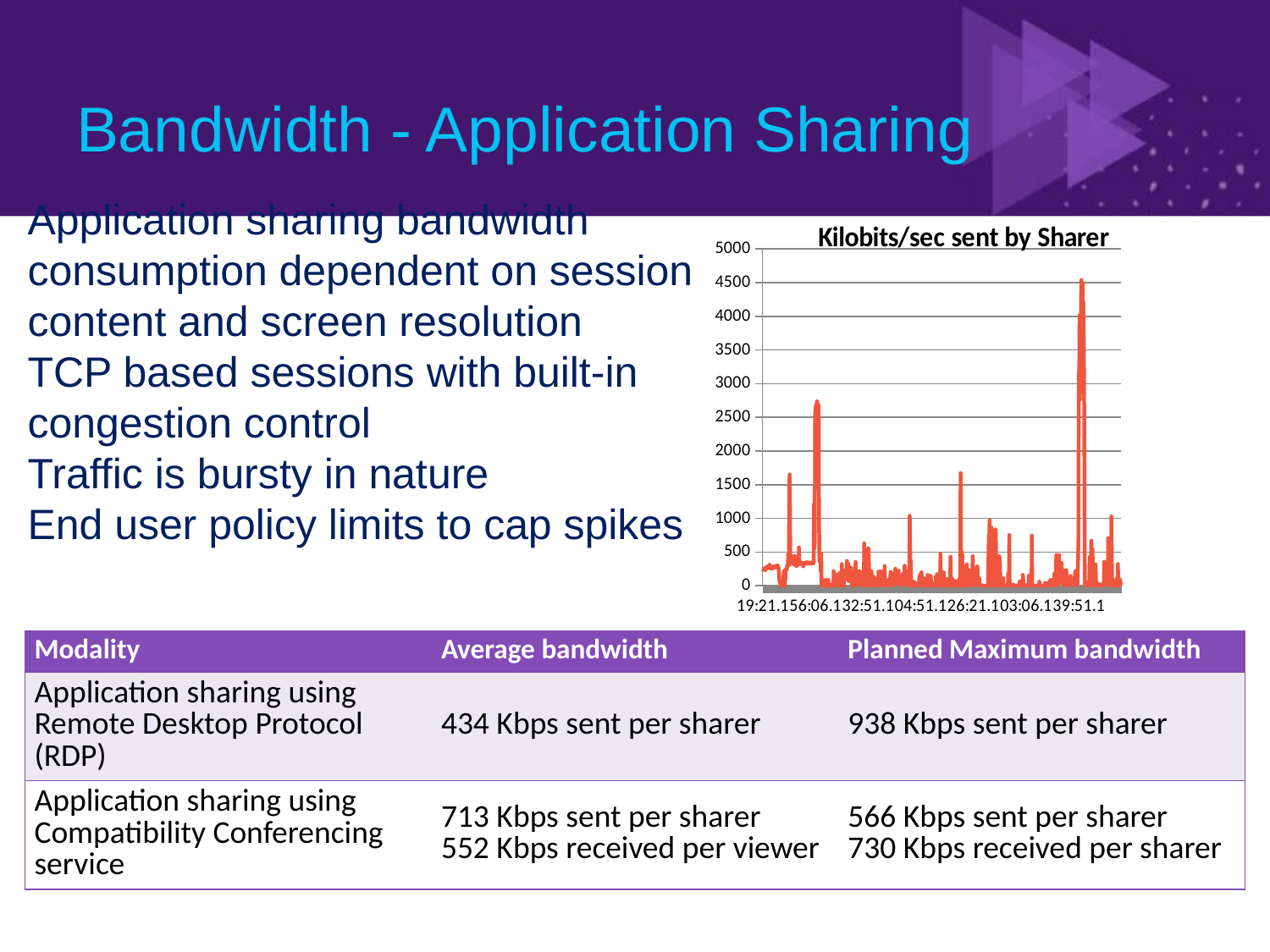

# Bandwidth - Application Sharing
Application sharing bandwidth consumption dependent on session content and screen resolution
TCP based sessions with built-in congestion control
Traffic is bursty in nature
End user policy limits to cap spikes

### Chart: Kilobits/sec sent by Sharer

| Category |  |
|---|---|
| 40297.471771979166 | 247.9257622083296 |
| 40297.471945578705 | 238.5401219934604 |
| 40297.472119201389 | 235.2801485747644 |
| 40297.472292800943 | 253.67350110005188 |
| 40297.472466423606 | 259.1844692900073 |
| 40297.472640023145 | 258.54605544318804 |
| 40297.472813645843 | 244.10669947052878 |
| 40297.472987245368 | 224.99225643082121 |
| 40297.473160867929 | 250.7983973012588 |
| 40297.473334467591 | 266.9414706541276 |
| 40297.473508090283 | 264.5471877088637 |
| 40297.473681689669 | 274.1864398004604 |
| 40297.473855312499 | 287.2391657369276 |
| 40297.474028912038 | 263.1487005696856 |
| 40297.474202534722 | 259.11119667857236 |
| 40297.474376134262 | 268.7831239930456 |
| 40297.474549757011 | 265.16464785937586 |
| 40297.474723356492 | 266.1175277682483 |
| 40297.474896979213 | 256.91560071429194 |
| 40297.475070578701 | 316.7846015763836 |
| 40297.475244201385 | 282.8846631091689 |
| 40297.475417800932 | 279.7755845390677 |
| 40297.475591423608 | 262.71799870684885 |
| 40297.475765023126 | 269.3524752530861 |
| 40297.475938645832 | 275.6971056904296 |
| 40297.476112245393 | 262.5002036699804 |
| 40297.476285868062 | 253.8041154356524 |
| 40297.476459467602 | 250.2684722133856 |
| 40297.476633090293 | 275.5470755904423 |
| 40297.476806689818 | 263.65574161493214 |
| 40297.476980312502 | 289.6211343731504 |
| 40297.477153912034 | 279.58715882834156 |
| 40297.477327534725 | 278.07571019498334 |
| 40297.477501134257 | 285.741091298708 |
| 40297.477674756941 | 274.99329479328287 |
| 40297.477848356612 | 268.3399530212247 |
| 40297.478021979201 | 284.8213028697633 |
| 40297.478195578711 | 286.5818675681156 |
| 40297.478369201388 | 299.16513910379405 |
| 40297.478542800942 | 294.47922815671535 |
| 40297.478716423611 | 294.8636147828857 |
| 40297.478890023202 | 304.1450798552432 |
| 40297.479063645835 | 284.2450449220124 |
| 40297.479237245527 | 274.1235971344543 |
| 40297.479410868058 | 266.00311847288003 |
| 40297.47958446759 | 212.32553534378005 |
| 40297.479758090281 | 99.52099598010746 |
| 40297.479931689806 | 53.4125215097522 |
| 40297.480105312497 | 46.131560185303194 |
| 40297.48027891216 | 61.445489776101994 |
| 40297.480452534721 | 0.0 |
| 40297.48062613426 | 0.0 |
| 40297.480799757002 | 0.2290846789790967 |
| 40297.480973356644 | 0.053333913177453354 |
| 40297.481146979168 | 0.015467772162396283 |
| 40297.481320578707 | 0.0 |
| 40297.481494201384 | 0.34829539982453167 |
| 40297.481667800923 | 0.027466917199862086 |
| 40297.481841423614 | 155.68821795798746 |
| 40297.482015023212 | 219.34833149923566 |
| 40297.48218864583 | 5.9876768725862455 |
| 40297.482362245391 | 0.0 |
| 40297.482535868221 | 88.483687719274 |
| 40297.482709467593 | 90.27613121371276 |
| 40297.482883090292 | 249.54470280048278 |
| 40297.483056689816 | 239.8218205244784 |
| 40297.483230312602 | 228.72578408971236 |
| 40297.483403912025 | 238.24419438538118 |
| 40297.483577534731 | 288.8587471554373 |
| 40297.483751134256 | 308.7659394396918 |
| 40297.483924756947 | 317.63854617022827 |
| 40297.484098356676 | 465.08299728449197 |
| 40297.484271979243 | 299.758981477068 |
| 40297.484445578702 | 360.8852321611193 |
| 40297.48461920151 | 1525.664084781156 |
| 40297.484792800933 | 1650.747795429813 |
| 40297.48496642361 | 1000.7833429780168 |
| 40297.485140023135 | 313.02522613994427 |
| 40297.485313645833 | 332.9017664730817 |
| 40297.485487245372 | 406.8979229696837 |
| 40297.485660868057 | 341.7221476080171 |
| 40297.485834467603 | 331.71373609285524 |
| 40297.486008090418 | 434.9265984827143 |
| 40297.486181689805 | 323.19357522914225 |
| 40297.486355312612 | 406.246491723904 |
| 40297.486528912043 | 342.6952012067473 |
| 40297.486702534705 | 325.4719996470788 |
| 40297.48687613439 | 336.76310777151537 |
| 40297.487049756943 | 306.9585314024617 |
| 40297.487223356613 | 443.05460363764126 |
| 40297.487396979202 | 343.5571478047291 |
| 40297.487570578713 | 338.33145463310717 |
| 40297.487744201375 | 328.9382603807428 |
| 40297.487917800943 | 337.0991049117736 |
| 40297.488091423613 | 291.0463634041939 |
| 40297.488265023203 | 409.13732819394903 |
| 40297.488438645843 | 328.6912459042232 |
| 40297.48861224555 | 347.81628291872204 |
| 40297.488785868052 | 302.08449072006437 |
| 40297.488959467613 | 327.1044090084257 |
| 40297.489133090283 | 314.72004828459905 |
| 40297.489306689815 | 568.394607166164 |
| 40297.489480312484 | 332.5466441167542 |
| 40297.489653912038 | 341.2457350365192 |
| 40297.489827534722 | 316.8385764537222 |
| 40297.490001134254 | 360.7815962646566 |
| 40297.490174756946 | 330.7968127056232 |
| 40297.490348356492 | 317.0476245985573 |
| 40297.490521979169 | 338.23289827816194 |
| 40297.490695578701 | 335.61261390140464 |
| 40297.490869201385 | 336.0496432249893 |
| 40297.491042800924 | 337.91685917684515 |
| 40297.491216423608 | 340.6911092492715 |
| 40297.491390023126 | 286.1840058208489 |
| 40297.491563645824 | 294.56884952347957 |
| 40297.491737245371 | 309.3766729069116 |
| 40297.491910868055 | 328.67684483300445 |
| 40297.492084467594 | 341.302305472772 |
| 40297.492258090293 | 336.28084095786375 |
| 40297.492431689774 | 326.4313165531947 |
| 40297.492605312502 | 347.41932443601695 |
| 40297.492778912034 | 336.4503891243091 |
| 40297.492952534725 | 342.7100414276716 |
| 40297.493126134184 | 351.2772655307178 |
| 40297.493299756941 | 326.2986355991836 |
| 40297.493473356481 | 337.3401645841967 |
| 40297.493646979165 | 343.7804070806268 |
| 40297.493820578704 | 343.0356924027939 |
| 40297.493994201264 | 326.4272895871443 |
| 40297.494167800927 | 346.776573026095 |
| 40297.494341423604 | 336.886836738782 |
| 40297.494515023202 | 331.2190365604332 |
| 40297.494688645835 | 329.68766218561103 |
| 40297.494862245381 | 342.8404081380625 |
| 40297.495035868058 | 346.8812741941328 |
| 40297.49520946759 | 324.99106454776694 |
| 40297.495383090274 | 339.2398607132624 |
| 40297.495556689806 | 325.751861997179 |
| 40297.495730312476 | 332.326534846055 |
| 40297.495903911898 | 328.5053173746697 |
| 40297.496077534721 | 348.8205829583717 |
| 40297.49625113426 | 335.1303994551997 |
| 40297.496424756944 | 333.79946718573166 |
| 40297.496598356644 | 1219.716424120348 |
| 40297.496771979168 | 553.0552838402115 |
| 40297.496945578707 | 635.0212276127417 |
| 40297.497119201384 | 2543.979439576812 |
| 40297.497292800923 | 2602.969948308064 |
| 40297.497466423585 | 2669.341139815612 |
| 40297.497640023124 | 2680.7872231154643 |
| 40297.49781364583 | 2578.6649254367912 |
| 40297.49798724537 | 2741.6004547091297 |
| 40297.498160868054 | 2728.909148898312 |
| 40297.498334467593 | 2692.239310039812 |
| 40297.498508090292 | 2526.377375166604 |
| 40297.4986816897 | 2592.6629823400917 |
| 40297.498855312602 | 2677.182047346088 |
| 40297.499028912025 | 1011.364880115696 |
| 40297.499202534724 | 361.795585355185 |
| 40297.499376134256 | 364.6499167569842 |
| 40297.499549756947 | 368.0819274094767 |
| 40297.499723356479 | 360.7451743994712 |
| 40297.499896979163 | 212.21216925072278 |
| 40297.500070578702 | 481.7472893496128 |
| 40297.500244201387 | 0.0 |
| 40297.500417800933 | 0.0 |
| 40297.50059142361 | 0.0 |
| 40297.500765023135 | 0.0 |
| 40297.500938645833 | 0.0 |
| 40297.501112245372 | 0.0 |
| 40297.501285868057 | 0.0 |
| 40297.501459467596 | 0.0 |
| 40297.50163309028 | 81.91955627302998 |
| 40297.501806689805 | 23.536975125079966 |
| 40297.501980312474 | 1.2731660431495524 |
| 40297.502153912035 | 57.13348777377706 |
| 40297.502327534705 | 89.07235910429887 |
| 40297.502501134259 | 6.822974060356527 |
| 40297.502674756943 | 0.2274858264160858 |
| 40297.502848356613 | 4.88428797560316 |
| 40297.503021979166 | 1.5062572997593762 |
| 40297.503195578705 | 0.020266822178624067 |
| 40297.503369201375 | 0.5416410594926127 |
| 40297.503542800929 | 88.23308404837633 |
| 40297.503716423606 | 0.4754110629958447 |
| 40297.503890023145 | 1.8739782765039439 |
| 40297.504063645836 | 6.430184836520088 |
| 40297.50423724555 | 30.8792075145896 |
| 40297.504410868052 | 4.9449185242207605 |
| 40297.504584467591 | 0.0 |
| 40297.504758090283 | 0.0 |
| 40297.504931689815 | 0.4069370451164 |
| 40297.505105312484 | 0.6821860633629756 |
| 40297.505278912038 | 0.0 |
| 40297.505452534584 | 0.1893473034392662 |
| 40297.505626134254 | 0.483471551520592 |
| 40297.505799756946 | 0.0 |
| 40297.505973356492 | 0.0 |
| 40297.506146979169 | 218.16639780523477 |
| 40297.506320578701 | 0.002488908404040267 |
| 40297.506494201385 | 14.530873212012068 |
| 40297.506667800932 | 0.05351173275330853 |
| 40297.506841423608 | 22.925941284375718 |
| 40297.507015023148 | 0.3342253999457723 |
| 40297.507188645824 | 0.0 |
| 40297.507362245371 | 0.0 |
| 40297.507535868062 | 0.366960838391361 |
| 40297.507709467594 | 18.880923680368934 |
| 40297.507883090278 | 166.3886178172072 |
| 40297.508056689818 | 0.07840089946169253 |
| 40297.508230312611 | 0.0 |
| 40297.508403912034 | 0.24302439591498906 |
| 40297.508577534732 | 155.92306282632168 |
| 40297.508751134257 | 0.0 |
| 40297.508924756941 | 128.46593490128907 |
| 40297.509098356612 | 189.41770744550666 |
| 40297.509271979201 | 0.0 |
| 40297.509445578704 | 123.17439059202175 |
| 40297.509619201388 | 86.03911747990563 |
| 40297.509792800927 | 168.70859921934635 |
| 40297.509966423604 | 163.5992792772806 |
| 40297.510140023151 | 321.68301812565403 |
| 40297.510313645842 | 5.501493265898541 |
| 40297.510487245381 | 37.78321533609331 |
| 40297.510660868058 | 183.8590851328567 |
| 40297.510834467612 | 199.4358454925916 |
| 40297.511008090281 | 0.958999203698858 |
| 40297.511181689617 | 129.1919439181444 |
| 40297.511355312497 | 81.6842034274156 |
| 40297.511528912037 | 160.5542515402036 |
| 40297.511702534575 | 127.86498334061392 |
| 40297.51187613426 | 177.8987337863616 |
| 40297.512049757002 | 229.8308517564736 |
| 40297.512223356644 | 240.321618079095 |
| 40297.512396979211 | 126.62732731940436 |
| 40297.512570578743 | 368.2411046377638 |
| 40297.512744201384 | 197.4023625654432 |
| 40297.512917801003 | 97.95927298827323 |
| 40297.513091423614 | 335.7528053937686 |
| 40297.513265023146 | 69.91298481767008 |
| 40297.51343864583 | 288.1845710828976 |
| 40297.513612245391 | 181.900787369904 |
| 40297.513785868054 | 284.3798849811153 |
| 40297.513959467593 | 96.96777614222655 |
| 40297.514133090292 | 210.2193099859184 |
| 40297.514306689816 | 203.7402970544512 |
| 40297.5144803125 | 168.8698919107184 |
| 40297.51465391204 | 267.18140523317265 |
| 40297.514827534731 | 52.387888710941404 |
| 40297.515001134256 | 0.230721827317104 |
| 40297.515174756947 | 4.862676781946576 |
| 40297.515348356603 | 0.23744168153958767 |
| 40297.515521979163 | 108.83280172510624 |
| 40297.515695578702 | 19.534455504475837 |
| 40297.515869201387 | 3.0610162937061918 |
| 40297.516042800933 | 76.73489080447088 |
| 40297.51621642377 | 47.08798989706029 |
| 40297.516390023149 | 138.229487672635 |
| 40297.516563645833 | 156.44514741611837 |
| 40297.516737245496 | 352.51543526695843 |
| 40297.516910868093 | 113.07301846312392 |
| 40297.517084467596 | 14.775693108713071 |
| 40297.517258090418 | 24.483366184133352 |
| 40297.517431689805 | 53.079264452900944 |
| 40297.517605312503 | 218.6179168028928 |
| 40297.517778912035 | 128.66302772245172 |
| 40297.517952534705 | 153.45422480572734 |
| 40297.518126134259 | 90.03006984608704 |
| 40297.518299757096 | 156.74676297564992 |
| 40297.518473356613 | 218.6671273674249 |
| 40297.518646979202 | 156.23976916817733 |
| 40297.518820578713 | 14.734434316160852 |
| 40297.518994201389 | 138.77740981864847 |
| 40297.519167800929 | 0.6299810037696839 |
| 40297.519341423606 | 76.35819442652839 |
| 40297.519515023203 | 32.10884822227936 |
| 40297.519688645836 | 181.26224769438718 |
| 40297.519862245368 | 175.88142307383723 |
| 40297.520035868052 | 204.22061943173762 |
| 40297.520209467591 | 12.838415098583551 |
| 40297.520383090276 | 47.23610793854915 |
| 40297.520556689815 | 182.23282012936735 |
| 40297.520730312484 | 40.57832557510016 |
| 40297.520903912024 | 629.7166328759055 |
| 40297.521077534584 | 87.46819779825712 |
| 40297.521251134254 | 3.658675482476352 |
| 40297.521424756924 | 296.742320385002 |
| 40297.521598356492 | 165.14479635797002 |
| 40297.521771979154 | 228.01364957989222 |
| 40297.521945578585 | 134.9070205424787 |
| 40297.522119201385 | 2.634034397137105 |
| 40297.522292800932 | 24.30048390530589 |
| 40297.522466423594 | 24.69029764279216 |
| 40297.522640023126 | 107.76668215665875 |
| 40297.522813645832 | 145.17988396779234 |
| 40297.522987245371 | 555.8645258349466 |
| 40297.523160867844 | 393.0340515241008 |
| 40297.523334467594 | 78.53019516609295 |
| 40297.523508090278 | 2.9093609197442563 |
| 40297.523681689592 | 0.7469942940722287 |
| 40297.523855312502 | 134.78079221674378 |
| 40297.524028912034 | 166.99588978024119 |
| 40297.524202534725 | 72.81294689042873 |
| 40297.524376134257 | 217.43996302375118 |
| 40297.524549756941 | 126.94921783944758 |
| 40297.524723356481 | 75.26328752819632 |
| 40297.524896979201 | 45.87992107809713 |
| 40297.525070578704 | 4.786289473525407 |
| 40297.525244201264 | 144.08529799570866 |
| 40297.525417800927 | 133.72427554678958 |
| 40297.525591423604 | 19.33842612905083 |
| 40297.525765022998 | 101.20506020011562 |
| 40297.525938645835 | 102.76912331511647 |
| 40297.526112245381 | 114.347896844449 |
| 40297.526285868058 | 0.6260479768781233 |
| 40297.52645946759 | 26.4664353700124 |
| 40297.526633090281 | 29.174895751888748 |
| 40297.526806689806 | 11.01625976970225 |
| 40297.526980312476 | 0.7447248340179666 |
| 40297.527153911898 | 0.3897366686548018 |
| 40297.527327534575 | 48.379861377855974 |
| 40297.527501134224 | 0.34893579958972293 |
| 40297.527674756944 | 0.362028753591489 |
| 40297.527848356483 | 210.03239757340845 |
| 40297.528021979168 | 110.19868068890342 |
| 40297.528195578707 | 115.47458016568861 |
| 40297.528369201384 | 39.990266496341974 |
| 40297.528542800923 | 11.241986952373438 |
| 40297.528716423614 | 85.4388462557752 |
| 40297.528890023146 | 213.364257602922 |
| 40297.529063645707 | 135.1143109371368 |
| 40297.529237245391 | 103.52714415277761 |
| 40297.529410868054 | 8.74652758584396 |
| 40297.529584467586 | 6.81940058345606 |
| 40297.529758090277 | 2.9592782792031116 |
| 40297.5299316897 | 38.46969199731847 |
| 40297.5301053125 | 0.20615076430980167 |
| 40297.53027891204 | 0.12480105060046959 |
| 40297.530452534724 | 43.126374647131314 |
| 40297.530626134256 | 1.514415343513338 |
| 40297.530799756947 | 293.087744358056 |
| 40297.530973356603 | 11.82507879808832 |
| 40297.531146979156 | 8.118272012106019 |
| 40297.531320578586 | 22.75844858003127 |
| 40297.531494201248 | 44.86545280786781 |
| 40297.531667800926 | 67.8712986957718 |
| 40297.531841423595 | 20.31852997867232 |
| 40297.532015023149 | 85.76785092815342 |
| 40297.532188645826 | 18.56431969725958 |
| 40297.532362245372 | 26.959383366713787 |
| 40297.532535868093 | 23.4275667992074 |
| 40297.532709467596 | 30.461326938328508 |
| 40297.53288309028 | 34.179427018245086 |
| 40297.533056689805 | 2.4345556189233797 |
| 40297.533230312503 | 3.1250377833283802 |
| 40297.533403911853 | 4.03843724935334 |
| 40297.533577534705 | 148.4097939789946 |
| 40297.533751134186 | 205.693540474626 |
| 40297.533924756935 | 15.59395640835038 |
| 40297.534098356613 | 188.21453590612282 |
| 40297.534271979202 | 1.951215542986158 |
| 40297.534445578705 | 0.1600012411357113 |
| 40297.534619201389 | 40.367726207507594 |
| 40297.534792800929 | 12.888000183637898 |
| 40297.534966423606 | 81.49553112558885 |
| 40297.535140023021 | 179.2907803975248 |
| 40297.535313645836 | 85.02498560152141 |
| 40297.535487245354 | 20.786247569738908 |
| 40297.535660867929 | 175.38092417408367 |
| 40297.535834467591 | 103.7734542945042 |
| 40297.536008090283 | 252.698840353848 |
| 40297.536181689669 | 162.54756704007698 |
| 40297.536355312499 | 26.375670532265715 |
| 40297.536528912038 | 178.86777015791787 |
| 40297.536702534584 | 112.5161600301556 |
| 40297.536876134262 | 168.86590712249065 |
| 40297.537049756946 | 94.52061739463436 |
| 40297.537223356492 | 113.55286847764432 |
| 40297.537396979169 | 137.098694958114 |
| 40297.537570578701 | 225.65435064330595 |
| 40297.537744201203 | 40.0613052564682 |
| 40297.537917800932 | 149.7418860886824 |
| 40297.538091423608 | 57.186237994212796 |
| 40297.538265023148 | 117.43728552212762 |
| 40297.538438645832 | 94.8617992670924 |
| 40297.538612245393 | 0.1277343414209945 |
| 40297.538785868055 | 54.9752737555648 |
| 40297.538959467602 | 12.65748321607557 |
| 40297.539133090278 | 59.74107713160707 |
| 40297.539306689774 | 106.36924927102262 |
| 40297.539480312378 | 60.678220063038395 |
| 40297.539653912034 | 183.40848088455385 |
| 40297.539827534725 | 163.89667439626638 |
| 40297.540001134257 | 11.934924865851999 |
| 40297.540174756941 | 46.291433717742194 |
| 40297.540348356612 | 40.5152449706348 |
| 40297.540521979201 | 297.39140818359203 |
| 40297.540695578711 | 223.92158823439198 |
| 40297.540869201388 | 226.45585497982398 |
| 40297.541042800927 | 209.36182602775045 |
| 40297.541216423611 | 120.327569700494 |
| 40297.541390023151 | 25.5129524081874 |
| 40297.541563645835 | 102.68924851411617 |
| 40297.541737245381 | 56.398562022293056 |
| 40297.541910046297 | 132.15641793178528 |
| 40297.541910833199 | 111.82841573523385 |
| 40297.542083171284 | 0.0 |
| 40297.542084444591 | 12.651210445490117 |
| 40297.542256782413 | 0.0 |
| 40297.542258067202 | 194.4445133218165 |
| 40297.542430393543 | 1036.6494060861999 |
| 40297.542431666654 | 762.7179362079947 |
| 40297.54260400463 | 59.898352514136114 |
| 40297.542605277791 | 375.11794346863394 |
| 40297.542777615614 | 0.0 |
| 40297.542778888892 | 28.621936512113603 |
| 40297.542951227006 | 0.0 |
| 40297.5429525 | 68.43727838838373 |
| 40297.543124837954 | 67.688490844026 |
| 40297.543126110984 | 11.687068944645318 |
| 40297.543298449244 | 0.0 |
| 40297.543299733785 | 0.0 |
| 40297.543472060184 | 0.0 |
| 40297.543473333324 | 55.696038463566005 |
| 40297.543645671176 | 0.0 |
| 40297.543646944447 | 16.79166275443112 |
| 40297.543819282524 | 0.0 |
| 40297.543820555555 | 16.499862001273588 |
| 40297.543992893516 | 0.0 |
| 40297.54399416667 | 3.485434794316284 |
| 40297.544166504624 | 0.0 |
| 40297.544167777778 | 17.01017837810253 |
| 40297.544340115724 | 0.0 |
| 40297.544341400462 | 42.1015773738848 |
| 40297.544513727029 | 0.0 |
| 40297.544515000125 | 15.716710663577349 |
| 40297.544687337962 | 0.0 |
| 40297.544688610993 | 137.65619314176695 |
| 40297.544860949092 | 85.00684606382079 |
| 40297.544862222232 | 162.9568427205592 |
| 40297.545034560186 | 30.0044213029704 |
| 40297.545035833326 | 102.50737472029226 |
| 40297.545208171294 | 181.62436201231463 |
| 40297.54520944463 | 203.2404565514938 |
| 40297.545382442142 | 124.3231402045443 |
| 40297.545383067125 | 45.78947814608431 |
| 40297.545556227029 | 86.06291190018638 |
| 40297.545556666664 | 36.38761417679922 |
| 40297.545729837955 | 0.0 |
| 40297.545730289334 | 112.44871368215044 |
| 40297.545903449092 | 0.0 |
| 40297.545903900464 | 50.6243326523602 |
| 40297.546077060193 | 0.0 |
| 40297.546077511572 | 9.766784723147307 |
| 40297.546250671294 | 0.0 |
| 40297.546251122811 | 38.85723445029588 |
| 40297.546424282409 | 0.0 |
| 40297.546424733671 | 47.2934617270568 |
| 40297.546597893612 | 0.0 |
| 40297.546598345121 | 6.489240840731259 |
| 40297.546771504625 | 161.49943893679745 |
| 40297.546771956018 | 159.1861628191388 |
| 40297.546945115726 | 0.0 |
| 40297.546945567126 | 22.617963024467883 |
| 40297.547118726849 | 0.0 |
| 40297.547119166666 | 85.74804727668756 |
| 40297.547292337993 | 0.0 |
| 40297.54729278935 | 31.363197609190188 |
| 40297.547465949072 | 0.0 |
| 40297.547466400465 | 146.82622240210685 |
| 40297.547639560187 | 0.0 |
| 40297.547640011449 | 50.136473697062996 |
| 40297.547813171295 | 0.0 |
| 40297.547813622688 | 8.304842713043403 |
| 40297.547986782374 | 0.0 |
| 40297.547987233775 | 19.782710594220315 |
| 40297.548160393519 | 0.0 |
| 40297.548160844912 | 9.42047807512178 |
| 40297.548334004641 | 0.0 |
| 40297.548334456224 | 15.60790381221722 |
| 40297.548507615735 | 0.0 |
| 40297.548508067142 | 18.6070723874661 |
| 40297.548681226966 | 0.0 |
| 40297.548681678236 | 138.6646068818862 |
| 40297.548855081019 | 0.0 |
| 40297.548855289475 | 9.113191861156718 |
| 40297.549028738431 | 169.98955176689336 |
| 40297.549028900467 | 18.68722203302492 |
| 40297.549202361108 | 0.0 |
| 40297.549202511575 | 13.660779342897944 |
| 40297.549375960625 | 0.0 |
| 40297.549376122683 | 10.544375510134406 |
| 40297.549549583324 | 0.0 |
| 40297.549549733776 | 17.583370652605186 |
| 40297.54972318287 | 0.0 |
| 40297.549723344913 | 160.84223500606404 |
| 40297.549896805562 | 476.89096769788796 |
| 40297.549896956043 | 12.15784822049522 |
| 40297.550070405203 | 0.0 |
| 40297.550070567129 | 24.3103346322644 |
| 40297.550244027792 | 0.0 |
| 40297.550244178376 | 6.0801779883844 |
| 40297.550417627317 | 0.0 |
| 40297.550417789353 | 9.890154689400305 |
| 40297.550591250125 | 0.0 |
| 40297.550591400613 | 199.43568129101467 |
| 40297.55076484954 | 0.0 |
| 40297.550765011576 | 27.1498192671382 |
| 40297.550938472399 | 0.0 |
| 40297.550938622691 | 0.364645489751752 |
| 40297.551112071757 | 4.28917342462824 |
| 40297.551112233785 | 0.11852689023584712 |
| 40297.551285694448 | 0.0 |
| 40297.551285845002 | 0.11959317597454669 |
| 40297.551459294118 | 0.0 |
| 40297.551459456146 | 99.79235317170739 |
| 40297.551632916664 | 0.0 |
| 40297.551633067131 | 0.3503798359159617 |
| 40297.551806516196 | 0.0 |
| 40297.551806678239 | 0.11892662043444323 |
| 40297.551980138887 | 0.0 |
| 40297.551980289354 | 51.04016952060599 |
| 40297.552153738441 | 0.0 |
| 40297.552153900462 | 27.743198492103787 |
| 40297.552327442289 | 429.7296310482046 |
| 40297.552327511577 | 47.913045578450394 |
| 40297.552501076549 | 0.0 |
| 40297.552501122693 | 23.8752529324104 |
| 40297.552674675942 | 0.0 |
| 40297.552674733794 | 100.40239779516398 |
| 40297.552848298808 | 0.0 |
| 40297.552848345098 | 14.66206332827656 |
| 40297.553021898202 | 0.0 |
| 40297.553021956017 | 13.46411341004098 |
| 40297.553195520835 | 0.0 |
| 40297.553195567125 | 26.119912164081835 |
| 40297.553369120367 | 0.0 |
| 40297.55336917824 | 56.901537260704444 |
| 40297.553542743059 | 0.0 |
| 40297.553542789334 | 71.69445725315153 |
| 40297.553716342612 | 0.0 |
| 40297.553716400493 | 39.581221826313744 |
| 40297.553889965275 | 0.0 |
| 40297.553890011572 | 36.593388351602876 |
| 40297.554063564814 | 0.0 |
| 40297.554063622687 | 44.094883721370195 |
| 40297.554237187658 | 0.0 |
| 40297.554237233941 | 32.36072929633376 |
| 40297.554410787037 | 0.0 |
| 40297.554410845012 | 111.4094698174784 |
| 40297.554584409743 | 0.0 |
| 40297.5545844562 | 68.22711933514796 |
| 40297.554758009261 | 1672.127584934608 |
| 40297.554758067141 | 429.9442839190588 |
| 40297.554931631945 | 0.0 |
| 40297.554931678242 | 507.87732977069334 |
| 40297.555105231484 | 0.0 |
| 40297.55510528935 | 461.9872823552197 |
| 40297.555278854212 | 0.0 |
| 40297.555278900589 | 190.1921354276416 |
| 40297.5554524537 | 0.0 |
| 40297.555452511449 | 44.104778504207594 |
| 40297.555626076391 | 0.0 |
| 40297.555626122688 | 11.95512138050988 |
| 40297.555799710586 | 0.0 |
| 40297.55597332176 | 0.409707961785219 |
| 40297.556146944567 | 0.1350395138609047 |
| 40297.556320543983 | 11.875370242573899 |
| 40297.556494166667 | 157.18191751048303 |
| 40297.556667766206 | 315.2249159306152 |
| 40297.556841389043 | 46.67517632781441 |
| 40297.557014988546 | 4.7445795075051755 |
| 40297.557188610976 | 94.8686856083412 |
| 40297.557362210624 | 63.2286872821846 |
| 40297.55753583333 | 90.06277343083937 |
| 40297.557709432869 | 233.57666514262002 |
| 40297.557883055553 | 79.71679222769738 |
| 40297.558056655093 | 4.8640081710673755 |
| 40297.558230277988 | 182.5508188211854 |
| 40297.558403877316 | 4.5459429131058995 |
| 40297.558577500116 | 13.905062293708857 |
| 40297.558751099612 | 17.45175025012619 |
| 40297.558924722223 | 157.24411648726507 |
| 40297.559098321763 | 24.404332168368942 |
| 40297.559271956146 | 77.8279336468312 |
| 40297.559445567007 | 183.5944724493338 |
| 40297.559619178399 | 438.997467630042 |
| 40297.559792789354 | 283.86713568066205 |
| 40297.559966400462 | 210.31895493282 |
| 40297.560140011388 | 192.49722983150068 |
| 40297.560313622685 | 71.06830407998318 |
| 40297.560487233663 | 0.9078204329512279 |
| 40297.560660844909 | 0.7142257830172235 |
| 40297.56083445617 | 163.53272951269844 |
| 40297.561008067125 | 241.301679127416 |
| 40297.561181678175 | 155.38764298853184 |
| 40297.561355289334 | 117.33431538812242 |
| 40297.561528900464 | 13.73075830474722 |
| 40297.561702511273 | 161.242628719015 |
| 40297.561876122687 | 288.2265328256725 |
| 40297.562049733671 | 108.61153593614081 |
| 40297.562223345012 | 143.8709806831906 |
| 40297.562396956018 | 32.946043322156 |
| 40297.562570567126 | 65.3080565913332 |
| 40297.562744178234 | 110.95170833793358 |
| 40297.56291778935 | 36.363891945750396 |
| 40297.563091400465 | 6.502967891201947 |
| 40297.563265011449 | 25.02182350827292 |
| 40297.563438622674 | 0.0 |
| 40297.563612233775 | 3.9803252477997417 |
| 40297.563785844904 | 4.3258777760058615 |
| 40297.563959456042 | 4.4120181406879455 |
| 40297.564133067128 | 0.0 |
| 40297.564306678236 | 5.19944238900644 |
| 40297.56448028922 | 1.6502892213968332 |
| 40297.564653900467 | 3.15451181449942 |
| 40297.564827511575 | 0.8460809271635827 |
| 40297.565001122675 | 0.579435597632556 |
| 40297.565174733587 | 0.0 |
| 40297.565348344913 | 0.6087642433096486 |
| 40297.565521956021 | 0.8674159640400595 |
| 40297.565695566991 | 0.47357566111452937 |
| 40297.565869178237 | 0.0 |
| 40297.566042789324 | 0.0 |
| 40297.566216400613 | 0.0 |
| 40297.566390011576 | 0.49837042579863766 |
| 40297.566563622684 | 0.0 |
| 40297.566737233785 | 0.0 |
| 40297.566910845002 | 0.0 |
| 40297.567084456015 | 0.5461025005556001 |
| 40297.567258067131 | 459.2678827933774 |
| 40297.567431678224 | 748.7499799531597 |
| 40297.567605289354 | 677.6620839690187 |
| 40297.567778900455 | 975.7620187115581 |
| 40297.567952511388 | 0.0 |
| 40297.568126122685 | 284.30439912707465 |
| 40297.568299733794 | 604.6209317511328 |
| 40297.568473345003 | 606.5994149652266 |
| 40297.568646956017 | 866.680911144752 |
| 40297.568820567125 | 785.457477611923 |
| 40297.56899417824 | 0.0 |
| 40297.569167789174 | 0.49170503151657574 |
| 40297.569341400464 | 0.0 |
| 40297.569515011572 | 0.0 |
| 40297.569688622585 | 0.0 |
| 40297.569862233671 | 0.6338290718115221 |
| 40297.570035845012 | 7.72386251489624 |
| 40297.5702094562 | 0.0 |
| 40297.570383067126 | 166.4587010501408 |
| 40297.570556678242 | 841.1815800082405 |
| 40297.57073028935 | 825.8023806972279 |
| 40297.570903900465 | 558.4840367683261 |
| 40297.571077511449 | 0.8756797461739584 |
| 40297.571251122688 | 5.094934711837695 |
| 40297.571424733578 | 0.2402513134617333 |
| 40297.571598345043 | 296.8050137931716 |
| 40297.57177195602 | 241.32538236247467 |
| 40297.571945566975 | 209.22632853060463 |
| 40297.572119178243 | 119.9583035981336 |
| 40297.572292789351 | 0.5969442940626186 |
| 40297.572466400467 | 437.2148283165307 |
| 40297.572640011575 | 411.24254135363475 |
| 40297.572813622683 | 308.53731139172265 |
| 40297.572987233776 | 24.443739732584085 |
| 40297.573160844906 | 23.890378483252665 |
| 40297.573334456043 | 66.55483122041977 |
| 40297.573508067129 | 0.35677871680656 |
| 40297.573681678194 | 0.3442485512491759 |
| 40297.573855289353 | 0.8247509656251439 |
| 40297.574028900461 | 7.3291563385776355 |
| 40297.574202511576 | 0.3666472240408832 |
| 40297.574376122691 | 110.2749263246028 |
| 40297.574549733785 | 5.6758152392928745 |
| 40297.574723345002 | 0.6330438146529103 |
| 40297.574896956146 | 0.3098484167565442 |
| 40297.575070567007 | 0.3074492509169617 |
| 40297.575244178239 | 0.810886754276088 |
| 40297.575417789354 | 0.660496650812456 |
| 40297.575591400462 | 0.31091417812224503 |
| 40297.575765011388 | 0.3058496049818385 |
| 40297.575938622685 | 0.8023554165425073 |
| 40297.576112233794 | 1.0455411881347398 |
| 40297.576285845003 | 0.2997156830269454 |
| 40297.57645945617 | 0.3322475182377434 |
| 40297.576633067132 | 0.764218281372864 |
| 40297.57680667824 | 185.7764419747208 |
| 40297.576980289334 | 21.94812531765264 |
| 40297.577153900464 | 3.6909908860059892 |
| 40297.577327511404 | 753.6575223722 |
| 40297.577501122687 | 100.9538931112784 |
| 40297.577674733671 | 0.0 |
| 40297.577848345012 | 0.14425874083092632 |
| 40297.578021956018 | 0.497835378789097 |
| 40297.578195567126 | 0.3789133425845798 |
| 40297.578369178242 | 0.0 |
| 40297.57854278935 | 0.0 |
| 40297.578716400589 | 0.547703414929064 |
| 40297.578890011573 | 0.3949097221586259 |
| 40297.579063622674 | 6.70521842832148 |
| 40297.579237233796 | 0.488239414534056 |
| 40297.579410844912 | 19.64684464064653 |
| 40297.579584456042 | 0.6516947121757283 |
| 40297.579758067128 | 0.7047603866441686 |
| 40297.579931678236 | 0.31998207842793247 |
| 40297.580105289351 | 0.8111538210500201 |
| 40297.580278900612 | 0.635696971461948 |
| 40297.580452511575 | 1.9689459754719 |
| 40297.580626122683 | 7.934505266300024 |
| 40297.580799733776 | 4.63867221286944 |
| 40297.580973345066 | 1.0956665901858118 |
| 40297.581146956021 | 1.5020491505408962 |
| 40297.581320566991 | 0.3122495939801373 |
| 40297.581494178237 | 0.764223348055692 |
| 40297.581667789324 | 1.375113666715172 |
| 40297.581841400461 | 0.5943684623651087 |
| 40297.582015011583 | 0.7092921475477435 |
| 40297.582188622684 | 0.7620909836497383 |
| 40297.582362233785 | 63.743604914188914 |
| 40297.582535845089 | 0.8812803266930089 |
| 40297.582709456146 | 3.2187424622216922 |
| 40297.582883067131 | 0.6927628189382818 |
| 40297.583056678239 | 1.52737826943606 |
| 40297.583230289361 | 36.256106919792494 |
| 40297.583403900455 | 6.5070915827114 |
| 40297.583577511577 | 0.6748954143475212 |
| 40297.583751122685 | 14.50458635662666 |
| 40297.583924733663 | 161.76019896336192 |
| 40297.584098345098 | 72.4293240828308 |
| 40297.58427195617 | 0.6900963500063596 |
| 40297.584445567125 | 1.726566837838364 |
| 40297.584619178429 | 1.383652416744052 |
| 40297.584792789334 | 0.31038300769416166 |
| 40297.584966400493 | 0.683426543665517 |
| 40297.585140011404 | 2.583314594981476 |
| 40297.585313622687 | 1.7185748696603218 |
| 40297.585487233671 | 0.2962494618750988 |
| 40297.58566084491 | 0.6852912406369785 |
| 40297.5858344562 | 0.31011697648207004 |
| 40297.586008067141 | 0.6620949651704486 |
| 40297.586181678234 | 0.30931519404063584 |
| 40297.586355289393 | 0.66689536080066 |
| 40297.586528900589 | 0.3122491796530336 |
| 40297.586702511449 | 63.07089925783548 |
| 40297.586876122841 | 149.92245269207444 |
| 40297.587049733775 | 25.565444563973035 |
| 40297.587223345043 | 27.37923734938644 |
| 40297.587396956042 | 1.667371083416192 |
| 40297.587570567128 | 10.411947708026602 |
| 40297.587744178236 | 4.5389095827566 |
| 40297.587917789351 | 35.52722110060611 |
| 40297.588091400612 | 11.054852395818974 |
| 40297.588265011582 | 745.248901401956 |
| 40297.588438622683 | 0.8346194044159406 |
| 40297.588612233798 | 6.772634714419842 |
| 40297.588785844913 | 0.647697723524828 |
| 40297.58895945624 | 0.30051657054870096 |
| 40297.589133067129 | 0.8386180026783351 |
| 40297.589306678237 | 0.29065073162294525 |
| 40297.589480289324 | 0.7164920097082881 |
| 40297.589653900461 | 0.2975811826640834 |
| 40297.589827511576 | 0.843690181030276 |
| 40297.590001122684 | 0.2850503790367614 |
| 40297.590174733617 | 1.1681980399060532 |
| 40297.590348345002 | 0.29544999665665445 |
| 40297.590521956015 | 0.767956530566768 |
| 40297.590695567007 | 0.2882485522102704 |
| 40297.590869178239 | 0.6508988204005166 |
| 40297.591042789165 | 0.460773665197017 |
| 40297.591216400462 | 0.74502353098132 |
| 40297.591390011388 | 2.454531204578758 |
| 40297.591563622584 | 2.141477627115 |
| 40297.591737233663 | 0.934606327287712 |
| 40297.591910844909 | 59.406881838231975 |
| 40297.592084456017 | 13.953314284016654 |
| 40297.592258067132 | 6.828138026722066 |
| 40297.592431678226 | 0.36131252998753793 |
| 40297.592605289334 | 0.8631504750682742 |
| 40297.592778900464 | 0.294382595226517 |
| 40297.592952511404 | 0.701026985715286 |
| 40297.593126122585 | 0.6420954126003332 |
| 40297.593299733671 | 0.9095505146707926 |
| 40297.59347334491 | 0.2930502316633332 |
| 40297.593646956004 | 0.6930275159605904 |
| 40297.593820566974 | 1.1071287955589604 |
| 40297.593994178234 | 0.8740882559025279 |
| 40297.594167789182 | 0.301315984417652 |
| 40297.594341400465 | 0.650096417208036 |
| 40297.594515011573 | 0.3346479860117028 |
| 40297.594688622674 | 45.265275045755594 |
| 40297.594862233775 | 40.333640022636 |
| 40297.595035844912 | 16.103065183718897 |
| 40297.595209456042 | 0.7400473644735927 |
| 40297.595383066975 | 13.725982635934027 |
| 40297.595556678236 | 7.216121075138533 |
| 40297.59573028922 | 5.311312618319814 |
| 40297.59590390035 | 1.1186962435753718 |
| 40297.596077511575 | 3.41136271282136 |
| 40297.596251122683 | 15.993908145710398 |
| 40297.596424733587 | 27.818815645221868 |
| 40297.596598345066 | 58.070828849671464 |
| 40297.596771956021 | 61.63219936833866 |
| 40297.596945566991 | 9.280577862005838 |
| 40297.597119178237 | 28.34274490763966 |
| 40297.597292789324 | 87.49942462668376 |
| 40297.597466400424 | 40.39883466710533 |
| 40297.597640011365 | 1.8855812004396313 |
| 40297.597813622684 | 7.665308735448829 |
| 40297.597987233617 | 84.92462416465173 |
| 40297.598160844907 | 47.9085987066616 |
| 40297.598334456146 | 16.148884376899392 |
| 40297.598508101852 | 24.3367928265597 |
| 40297.598681678224 | 10.71851637235976 |
| 40297.598855289361 | 17.02825179945773 |
| 40297.599028900455 | 26.80999166982486 |
| 40297.599202511388 | 170.12936673984711 |
| 40297.599376122685 | 193.0005429032643 |
| 40297.599549733663 | 1.442587784430048 |
| 40297.599723344909 | 0.38326818121060996 |
| 40297.599896956017 | 0.8049284865063336 |
| 40297.600070567125 | 456.989992401152 |
| 40297.60024417824 | 235.29587479921827 |
| 40297.600417789334 | 10.328857044580987 |
| 40297.600591400493 | 57.240345904209185 |
| 40297.600765011404 | 42.40037620509642 |
| 40297.600938622687 | 96.59758499391069 |
| 40297.601112233671 | 12.7070199221492 |
| 40297.60128584491 | 318.6297058841523 |
| 40297.601459456018 | 456.3604906031321 |
| 40297.601633067126 | 106.41955700612961 |
| 40297.601806678234 | 91.32258041147398 |
| 40297.601980289182 | 90.2313872696656 |
| 40297.602153900465 | 162.74502167033972 |
| 40297.602327511449 | 51.441930813696075 |
| 40297.602501122688 | 198.15884603820038 |
| 40297.602674733775 | 337.3613827091467 |
| 40297.602848345043 | 81.07135347635625 |
| 40297.60302195602 | 32.834405660960805 |
| 40297.603195566975 | 44.14538887217254 |
| 40297.603369178236 | 228.4224290041526 |
| 40297.60354278922 | 11.571435892474454 |
| 40297.603716400467 | 14.306891597478506 |
| 40297.603890011575 | 12.250611275730133 |
| 40297.604063622675 | 42.400158457036135 |
| 40297.604237233798 | 8.721781483862756 |
| 40297.604410844913 | 7.5618865987465265 |
| 40297.604584456043 | 1.2392119408515065 |
| 40297.604758067129 | 16.75588663286369 |
| 40297.604931678237 | 233.4127485022348 |
| 40297.605105289324 | 107.38263886116299 |
| 40297.605278900461 | 11.926972217486854 |
| 40297.605452511365 | 12.284425202836518 |
| 40297.605626122684 | 17.46055130910293 |
| 40297.605799733617 | 18.41881235962189 |
| 40297.605973345002 | 31.458009622323402 |
| 40297.606146956015 | 31.6442069906832 |
| 40297.606320567007 | 19.105420788579007 |
| 40297.606494178239 | 72.50206634474614 |
| 40297.606667789354 | 55.63020261647851 |
| 40297.606841400462 | 62.21261666457958 |
| 40297.607015011577 | 146.33236551890187 |
| 40297.607188622584 | 23.099422355164492 |
| 40297.607362233663 | 14.345851895043372 |
| 40297.607535845003 | 14.136591032450161 |
| 40297.607709456017 | 16.908789019126534 |
| 40297.607883067125 | 18.457726613127555 |
| 40297.60805667824 | 0.43713078369782826 |
| 40297.608230289348 | 0.6148983701424983 |
| 40297.608403900464 | 0.8486631839967306 |
| 40297.608577511572 | 18.282381350601412 |
| 40297.608751122687 | 36.7252696553352 |
| 40297.608924733671 | 76.17170274554586 |
| 40297.609098345012 | 147.71059950384856 |
| 40297.609271956018 | 194.89450359431672 |
| 40297.609445566974 | 225.29776091291814 |
| 40297.609619178242 | 147.70697089396558 |
| 40297.609792789182 | 128.7027803224069 |
| 40297.609966400465 | 184.99292570674837 |
| 40297.610140011449 | 133.94418420497593 |
| 40297.610313622688 | 13.087949500380986 |
| 40297.610487233775 | 201.5622478775385 |
| 40297.610660844912 | 418.3882389691166 |
| 40297.610834456224 | 708.99737385468 |
| 40297.611008067128 | 3170.578415448408 |
| 40297.611181678185 | 2989.341453614052 |
| 40297.611355289351 | 4016.1980311268712 |
| 40297.611528900467 | 2762.118350976087 |
| 40297.611702511356 | 3183.8619302885822 |
| 40297.611876122683 | 3122.7452980211037 |
| 40297.612049733776 | 3993.495169002277 |
| 40297.612223345066 | 4538.12077770308 |
| 40297.612396956043 | 3990.7807436328444 |
| 40297.612570567129 | 4318.9217584996 |
| 40297.612744178237 | 3907.6302219605996 |
| 40297.612917789353 | 4493.761012493565 |
| 40297.613091400461 | 3237.741153786227 |
| 40297.613265011576 | 4204.7908993246765 |
| 40297.613438622684 | 3621.587639260536 |
| 40297.613612233785 | 2611.063586674336 |
| 40297.613785844907 | 1083.6935122098378 |
| 40297.613959456146 | 1.960145976418831 |
| 40297.614133067131 | 70.5484612299264 |
| 40297.614306689815 | 46.39262734438921 |
| 40297.614480289354 | 9.11840339714304 |
| 40297.614653900462 | 4.08970577841408 |
| 40297.614827511577 | 29.58962885000089 |
| 40297.615001122685 | 33.215745877929514 |
| 40297.615174733663 | 0.9466170378830902 |
| 40297.615348345003 | 0.5994335150077611 |
| 40297.615521956017 | 2.2646694275318917 |
| 40297.615695567125 | 10.31889180058548 |
| 40297.61586917824 | 0.963142630121674 |
| 40297.616042789334 | 0.656492914761456 |
| 40297.616216400653 | 293.9520525290884 |
| 40297.616390011572 | 432.75513349939195 |
| 40297.616563622687 | 261.56508704973703 |
| 40297.616737233795 | 15.81992537397028 |
| 40297.616910845012 | 386.58576489305426 |
| 40297.617084456018 | 667.4031556478782 |
| 40297.617258067141 | 11.566092542894879 |
| 40297.617431678234 | 173.6654440558828 |
| 40297.61760528935 | 540.4861463475979 |
| 40297.617778900465 | 335.38837734005665 |
| 40297.617952511449 | 59.786396765306804 |
| 40297.618126122688 | 62.4183682833008 |
| 40297.618299733796 | 67.37234170228025 |
| 40297.618473345043 | 129.42378852184083 |
| 40297.618646956042 | 268.7309622715885 |
| 40297.618820567128 | 5.73886556437848 |
| 40297.618994178243 | 288.3091395901356 |
| 40297.61916778922 | 316.4073113983736 |
| 40297.619341400467 | 54.61360159591544 |
| 40297.619515011582 | 63.681773164603996 |
| 40297.619688622675 | 7.769656495065402 |
| 40297.619862233776 | 0.666896997110618 |
| 40297.620035844913 | 31.64410979773516 |
| 40297.620209456043 | 2.6990626922370677 |
| 40297.620383066991 | 2.751043267950599 |
| 40297.620556678237 | 8.09124433100008 |
| 40297.620730289324 | 11.770544810289206 |
| 40297.620903900424 | 21.377442582838082 |
| 40297.621077511365 | 14.131683350604964 |
| 40297.621251122684 | 20.317560032456395 |
| 40297.621424733508 | 4.0256346759137145 |
| 40297.621598345002 | 15.68819099655744 |
| 40297.621771955884 | 9.209058748953666 |
| 40297.62194556692 | 8.797098157602761 |
| 40297.622119178239 | 16.527257898681725 |
| 40297.622292789354 | 3.10730532088604 |
| 40297.622466400455 | 2.2889313275899297 |
| 40297.622640011388 | 10.496728179660042 |
| 40297.622813622685 | 0.981280525689176 |
| 40297.622987233663 | 1.409516494564356 |
| 40297.623160844778 | 71.91637082848118 |
| 40297.623334456017 | 357.0142886662747 |
| 40297.623508067125 | 325.2452898235922 |
| 40297.623681678175 | 52.161490192970945 |
| 40297.623855289334 | 16.97959522585063 |
| 40297.624028900464 | 85.8476937086564 |
| 40297.624202511404 | 68.8124401702216 |
| 40297.624376122687 | 155.25252380099406 |
| 40297.624549733671 | 142.70212006195192 |
| 40297.62472334491 | 69.0643161872788 |
| 40297.624896956018 | 99.66958260538958 |
| 40297.625070566974 | 25.30515947511016 |
| 40297.625244178234 | 708.00563493042 |
| 40297.625417789182 | 351.487932433994 |
| 40297.625591400465 | 112.89663060846719 |
| 40297.625765011311 | 11.808425587784878 |
| 40297.625938622674 | 224.17039417814752 |
| 40297.626112233775 | 344.553297266109 |
| 40297.626285844912 | 492.8383805516946 |
| 40297.626459456042 | 443.2201033499276 |
| 40297.626633067128 | 2.3881272081067935 |
| 40297.626806678236 | 1028.6490507943759 |
| 40297.62698028922 | 409.151246027668 |
| 40297.62715390035 | 67.59241138715838 |
| 40297.627327511356 | 20.189997124115997 |
| 40297.627501122675 | 0.7082272013940972 |
| 40297.627674733587 | 1.5337694227514478 |
| 40297.627848344913 | 0.8399549659643281 |
| 40297.628021956021 | 1.7305710138741734 |
| 40297.628195566991 | 75.07454709347857 |
| 40297.628369178237 | 8.831542165319561 |
| 40297.628542789324 | 2.63237624089896 |
| 40297.628716400461 | 0.8356830069929161 |
| 40297.628890011576 | 0.3167833461107443 |
| 40297.629063622575 | 0.6599612515399657 |
| 40297.629237233785 | 56.734242662893486 |
| 40297.629410844907 | 105.73268717410635 |
| 40297.629584456015 | 118.1031925140577 |
| 40297.629758067007 | 71.84853566509523 |
| 40297.629931678224 | 321.44175115860156 |
| 40297.630105289354 | 104.44591775366214 |
| 40297.630278900462 | 57.938052454382124 |
| 40297.630452511388 | 9.514688941324346 |
| 40297.630626122685 | 0.4252197714352963 |
| 40297.630799733663 | 101.64910924262425 |
| 40297.630973345003 | 81.13610008133652 |
| 40297.6311469559 | 13.822866855755256 |
| 40297.63132056695 | 36.525681928746394 |
| 40297.631494178226 | 52.769148517740526 |
| Modality | Average bandwidth | Planned Maximum bandwidth |
| --- | --- | --- |
| Application sharing using Remote Desktop Protocol (RDP) | 434 Kbps sent per sharer | 938 Kbps sent per sharer |
| Application sharing using Compatibility Conferencing service | 713 Kbps sent per sharer 552 Kbps received per viewer | 566 Kbps sent per sharer 730 Kbps received per sharer |